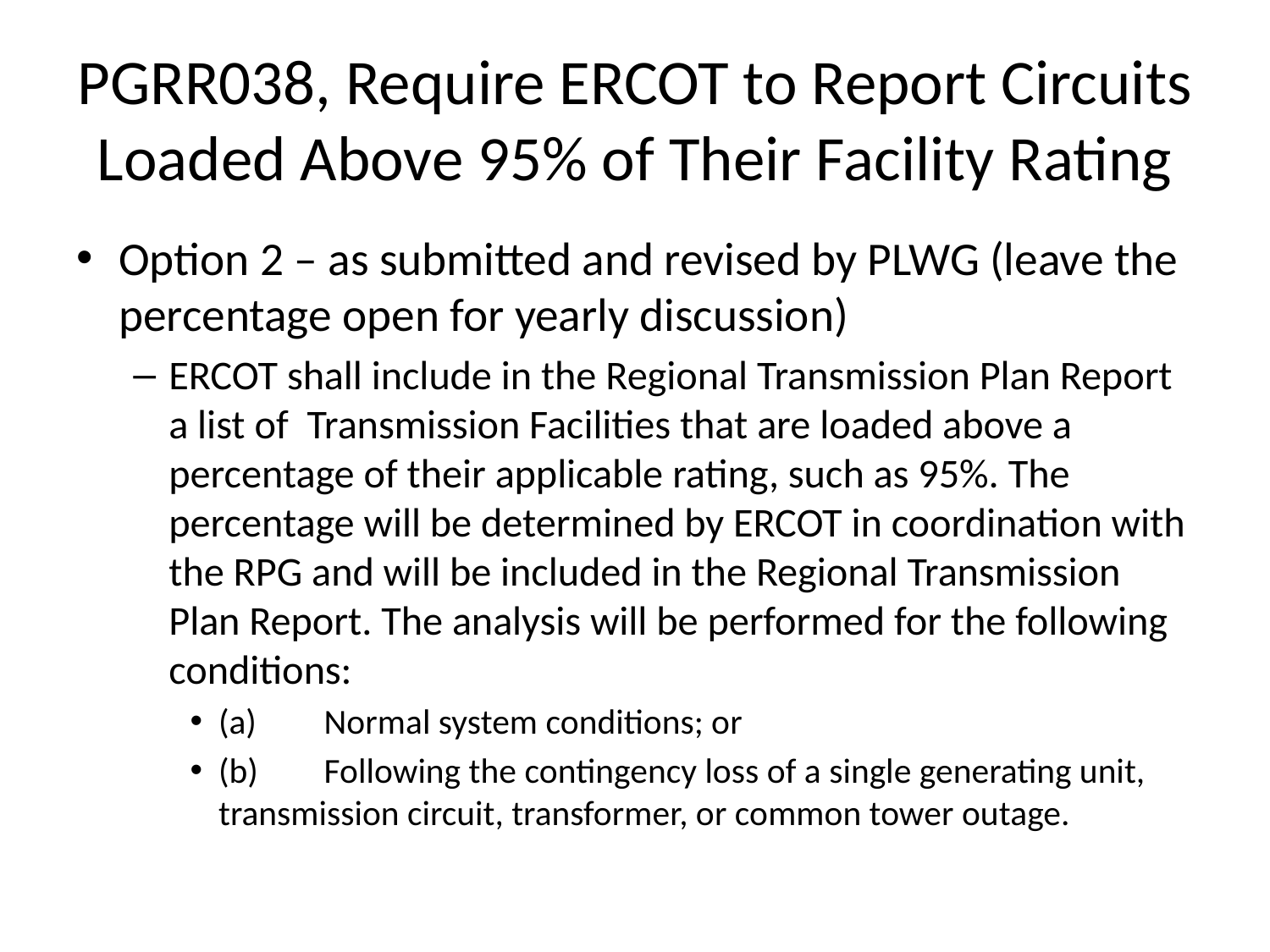

# PGRR038, Require ERCOT to Report Circuits Loaded Above 95% of Their Facility Rating
Option 2 – as submitted and revised by PLWG (leave the percentage open for yearly discussion)
ERCOT shall include in the Regional Transmission Plan Report a list of  Transmission Facilities that are loaded above a percentage of their applicable rating, such as 95%. The percentage will be determined by ERCOT in coordination with the RPG and will be included in the Regional Transmission Plan Report. The analysis will be performed for the following conditions:
(a)	Normal system conditions; or
(b)	Following the contingency loss of a single generating unit, transmission circuit, transformer, or common tower outage.